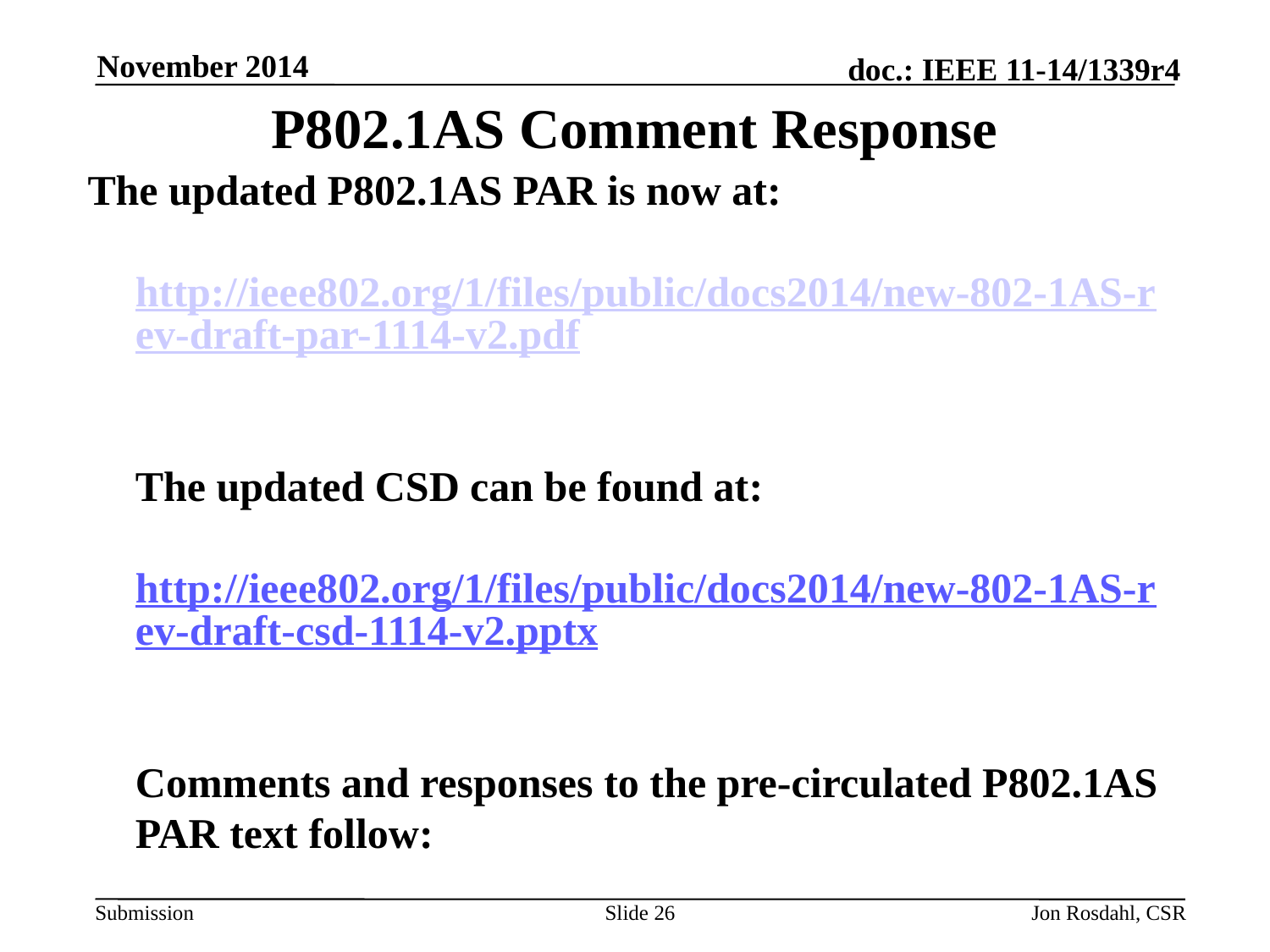

November 2014
# P802.1AS Comment Response
The updated P802.1AS PAR is now at:
http://ieee802.org/1/files/public/docs2014/new-802-1AS-rev-draft-par-1114-v2.pdf
The updated CSD can be found at:
http://ieee802.org/1/files/public/docs2014/new-802-1AS-rev-draft-csd-1114-v2.pptx
Comments and responses to the pre-circulated P802.1AS PAR text follow:
Slide 26
Jon Rosdahl, CSR